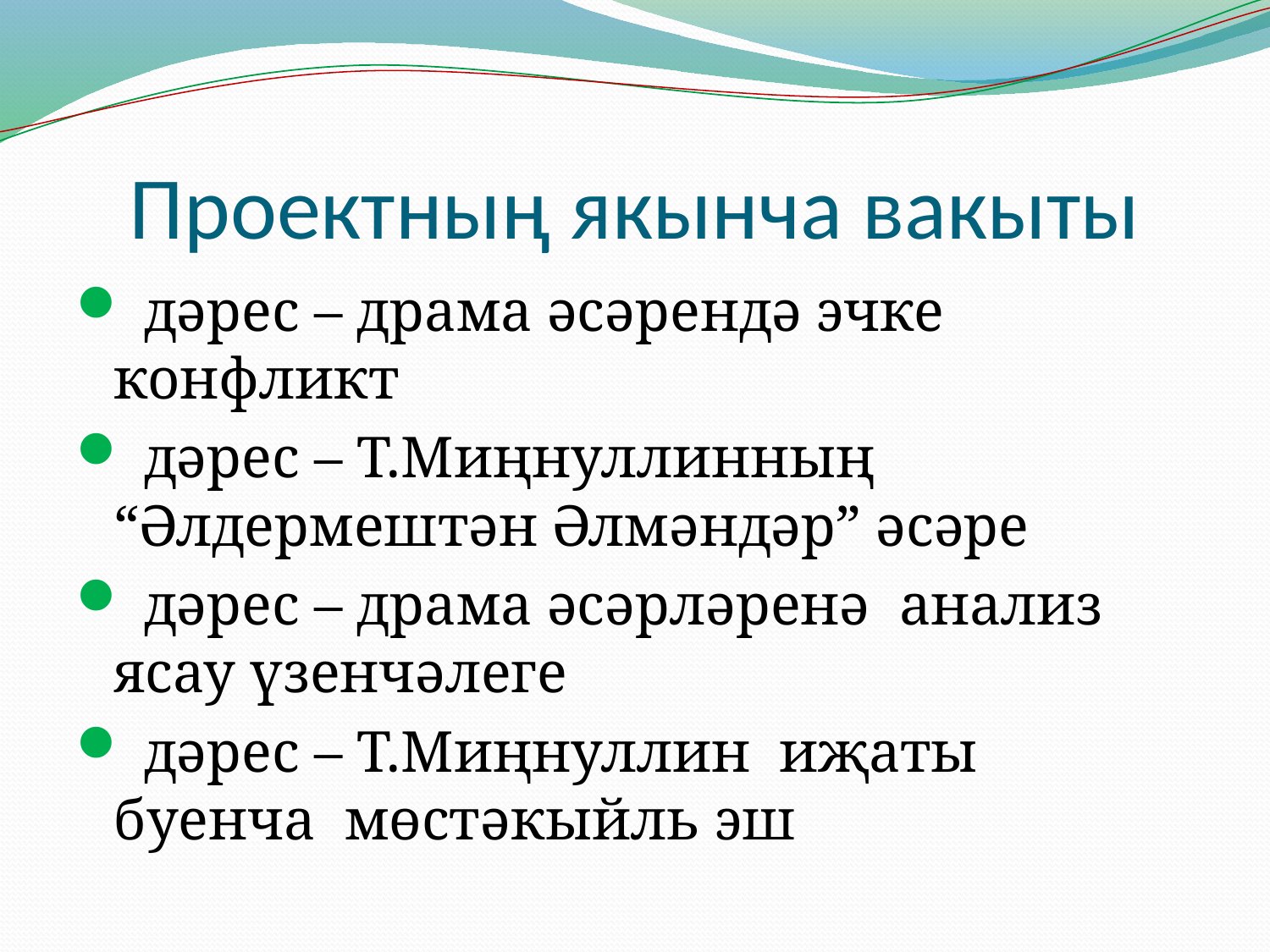

# Проектның якынча вакыты
 дәрес – драма әсәрендә эчке конфликт
 дәрес – Т.Миңнуллинның “Әлдермештән Әлмәндәр” әсәре
 дәрес – драма әсәрләренә  анализ ясау үзенчәлеге
 дәрес – Т.Миңнуллин  иҗаты  буенча  мөстәкыйль эш